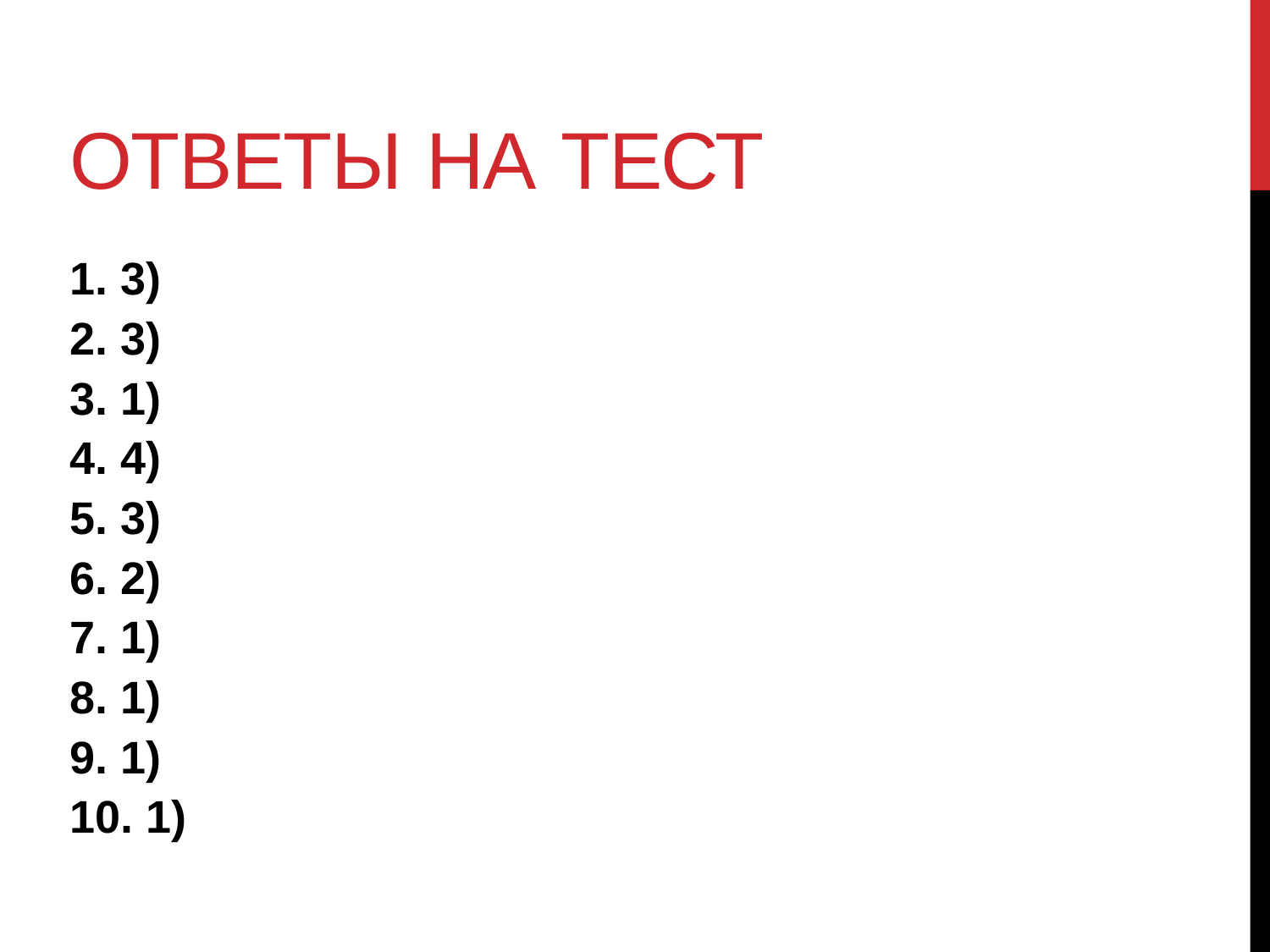

# Ответы на тест
1. 3)
2. 3)
3. 1)
4. 4)
5. 3)
6. 2)
7. 1)
8. 1)
9. 1)
10. 1)